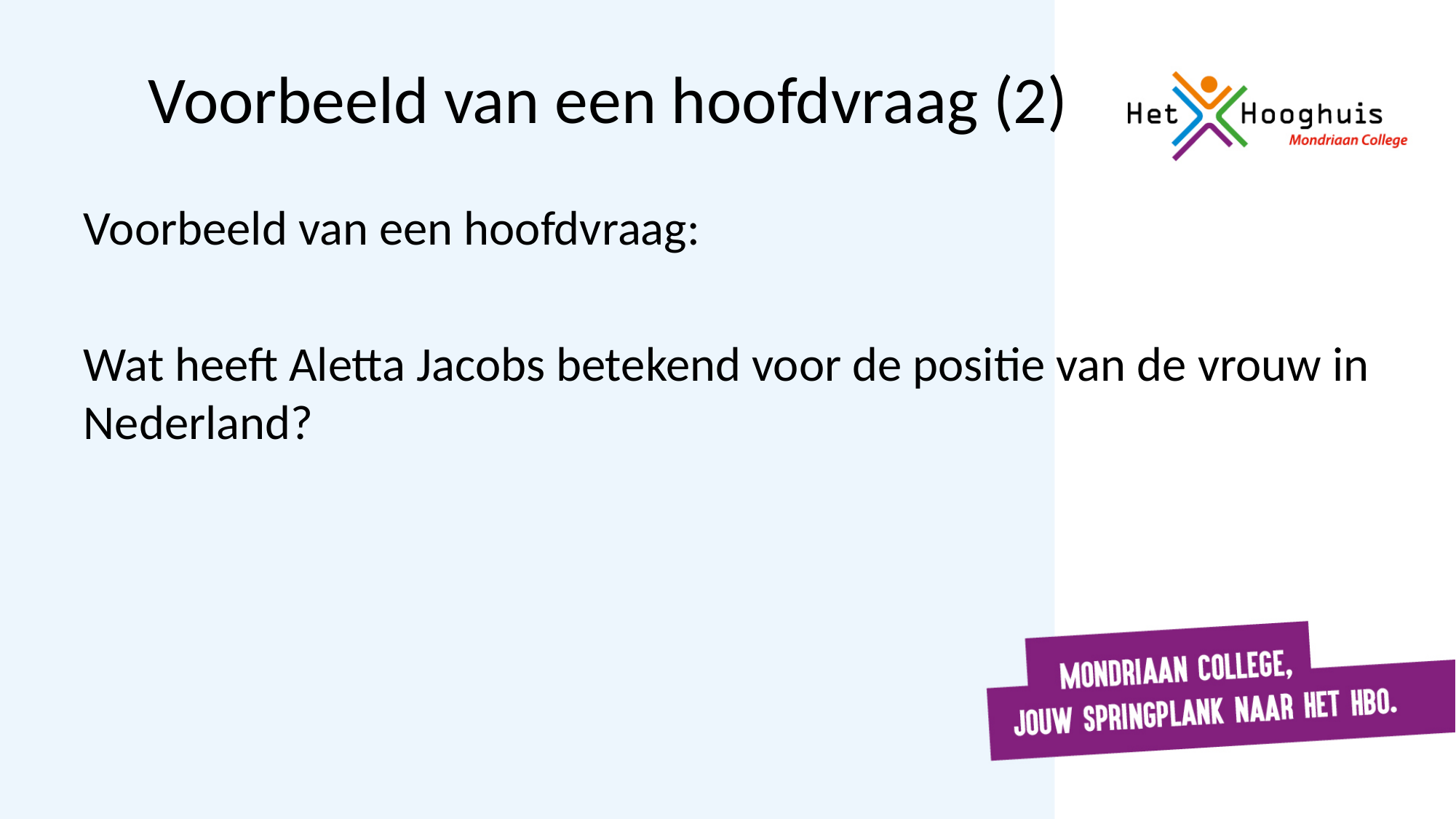

# Voorbeeld van een hoofdvraag (2)
Voorbeeld van een hoofdvraag:

Wat heeft Aletta Jacobs betekend voor de positie van de vrouw in Nederland?